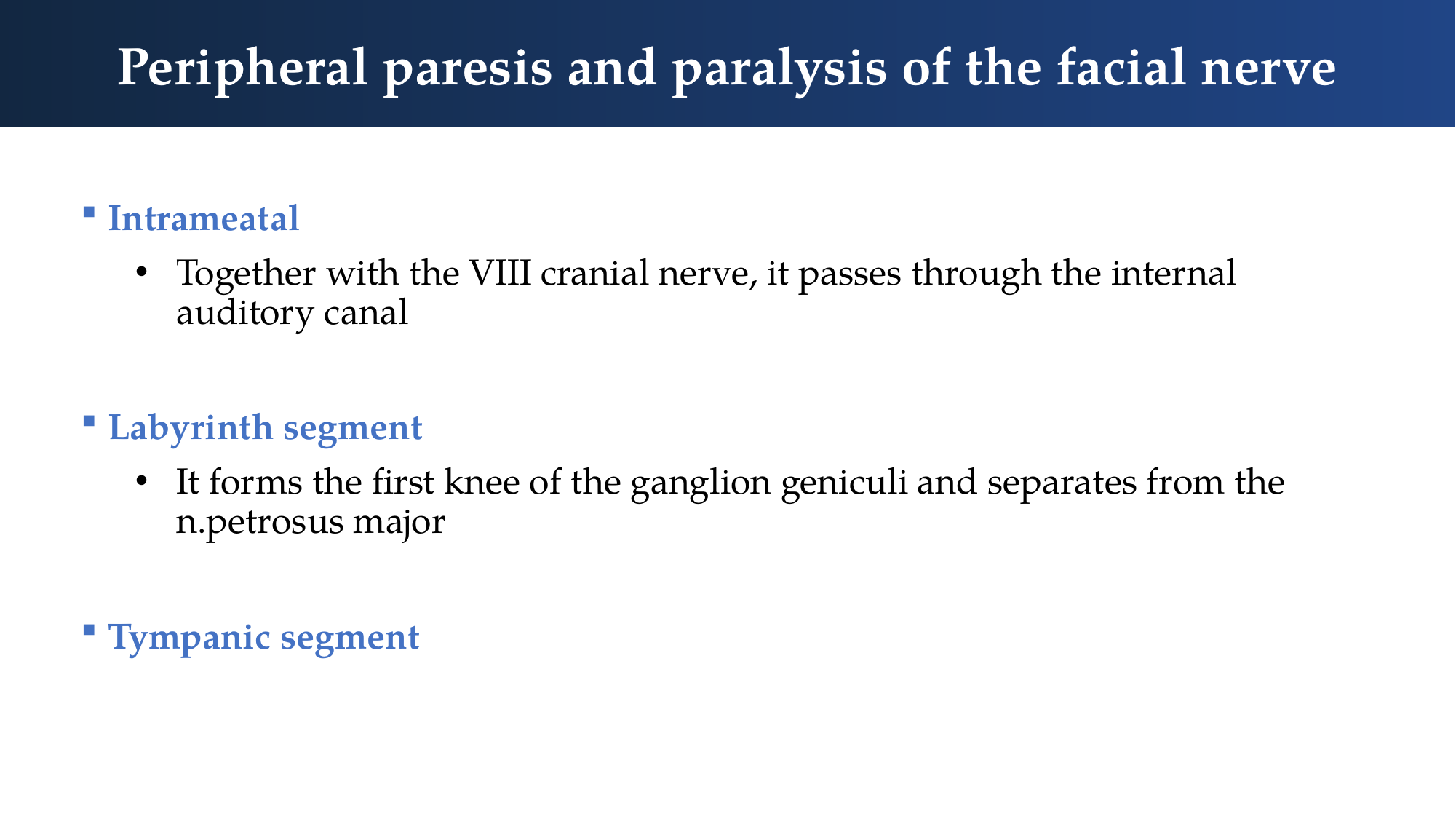

Peripheral paresis and paralysis of the facial nerve
Intrameatal
Together with the VIII cranial nerve, it passes through the internal auditory canal

Labyrinth segment
It forms the first knee of the ganglion geniculi and separates from the n.petrosus major

Tympanic segment